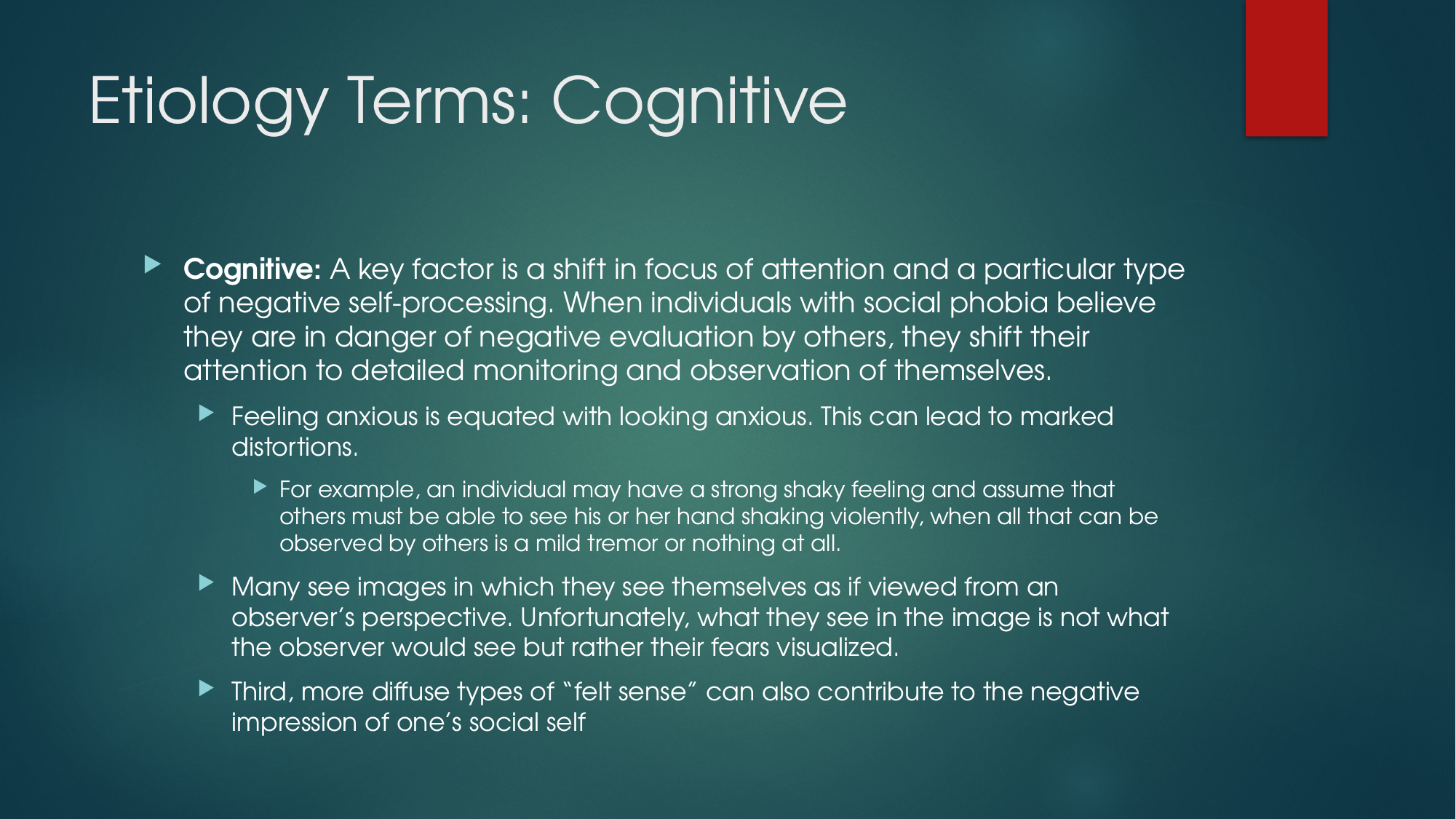

# Etiology Terms: Cognitive
Cognitive: A key factor is a shift in focus of attention and a particular type of negative self-processing. When individuals with social phobia believe they are in danger of negative evaluation by others, they shift their attention to detailed monitoring and observation of themselves.
Feeling anxious is equated with looking anxious. This can lead to marked distortions.
For example, an individual may have a strong shaky feeling and assume that others must be able to see his or her hand shaking violently, when all that can be observed by others is a mild tremor or nothing at all.
Many see images in which they see themselves as if viewed from an observer’s perspective. Unfortunately, what they see in the image is not what the observer would see but rather their fears visualized.
Third, more diffuse types of “felt sense” can also contribute to the negative impression of one’s social self